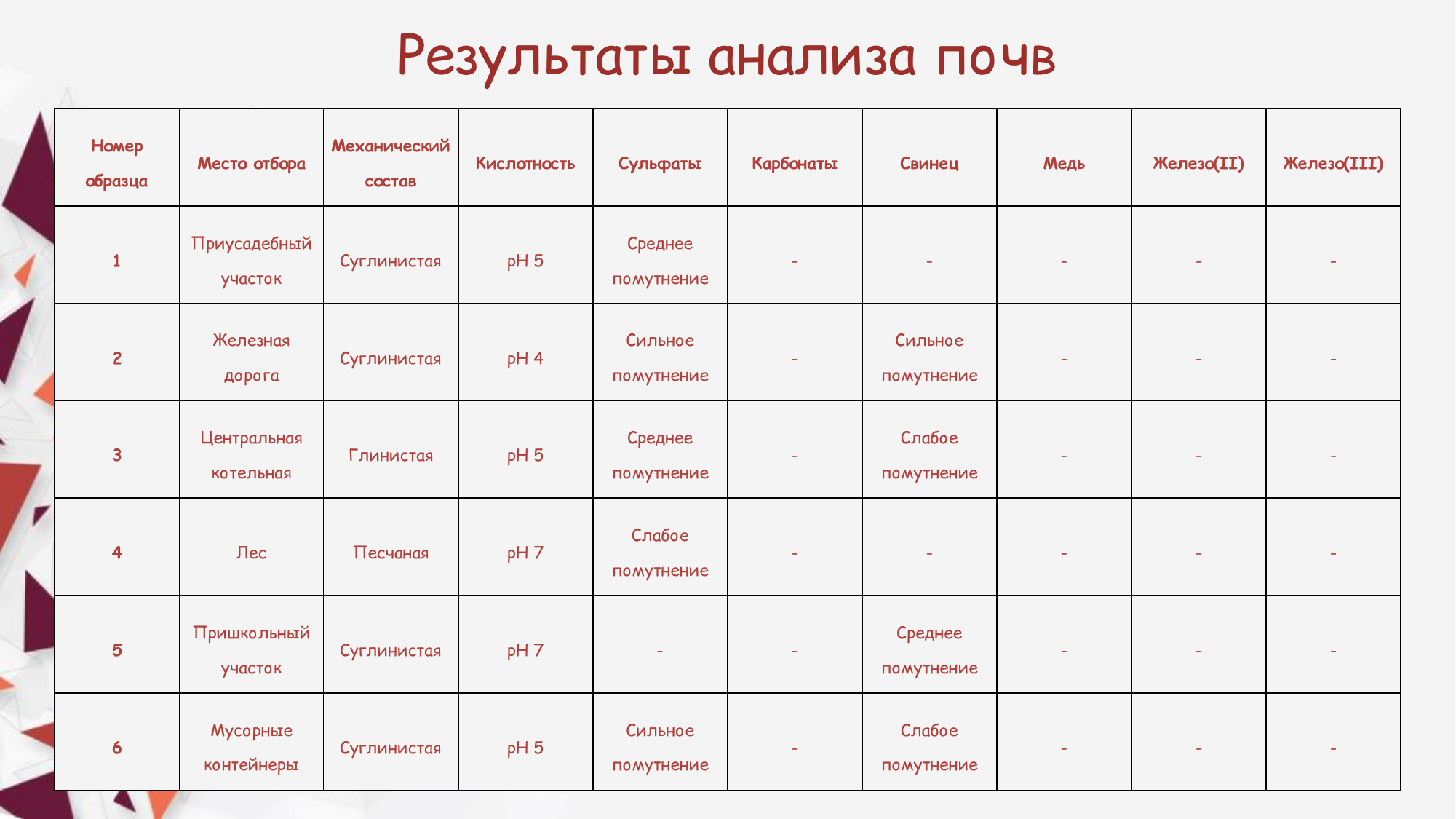

# Результаты анализа почв
| Номер образца | Место отбора | Механический состав | Кислотность | Сульфаты | Карбонаты | Свинец | Медь | Железо(II) | Железо(III) |
| --- | --- | --- | --- | --- | --- | --- | --- | --- | --- |
| 1 | Приусадебный участок | Суглинистая | pH 5 | Среднее помутнение | - | - | - | - | - |
| 2 | Железная дорога | Суглинистая | pH 4 | Сильное помутнение | - | Сильное помутнение | - | - | - |
| 3 | Центральная котельная | Глинистая | pH 5 | Среднее помутнение | - | Слабое помутнение | - | - | - |
| 4 | Лес | Песчаная | pH 7 | Слабое помутнение | - | - | - | - | - |
| 5 | Пришкольный участок | Суглинистая | pH 7 | - | - | Среднее помутнение | - | - | - |
| 6 | Мусорные контейнеры | Суглинистая | pH 5 | Сильное помутнение | - | Слабое помутнение | - | - | - |